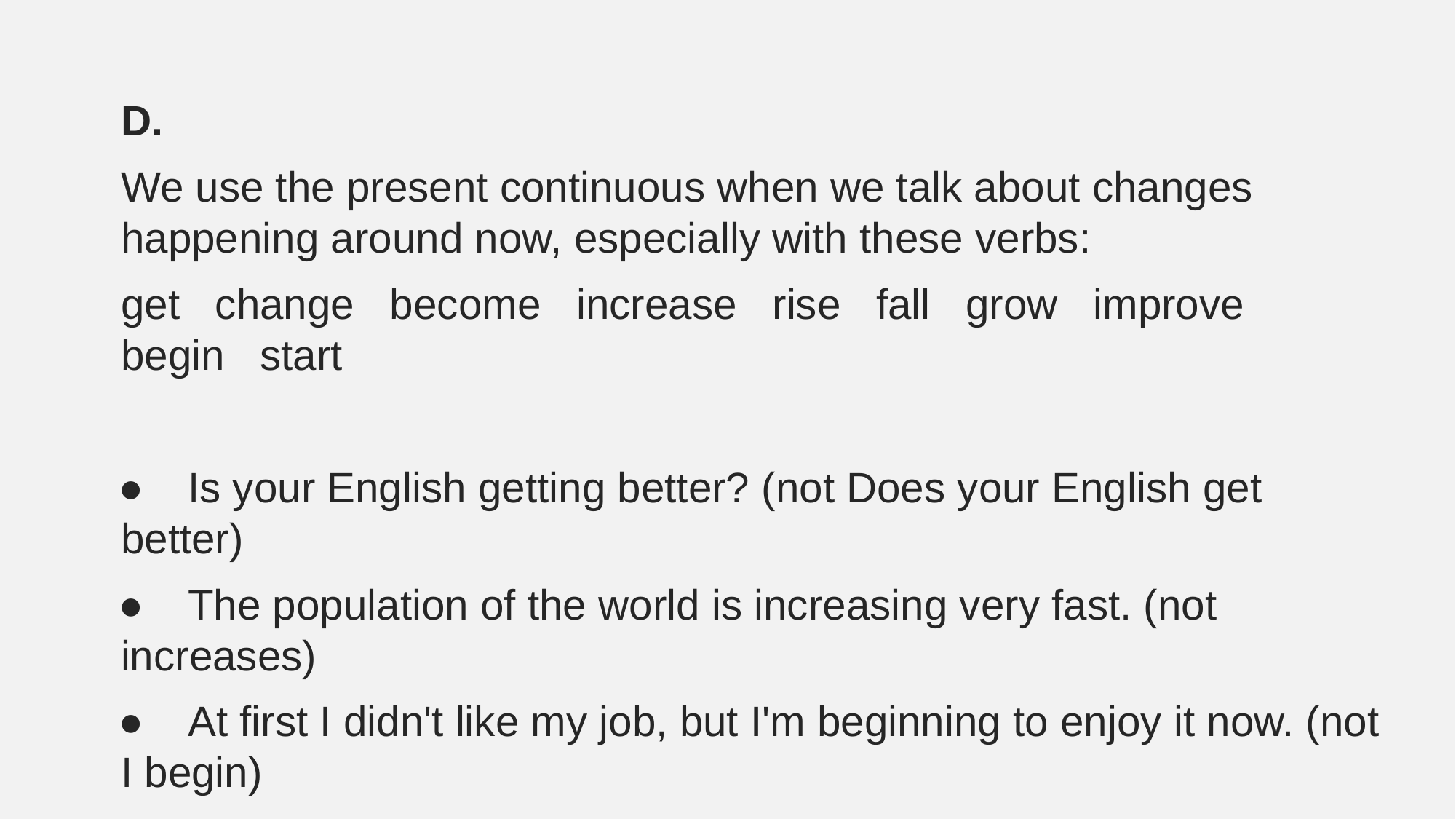

#
D.
We use the present continuous when we talk about changes happening around now, especially with these verbs:
get   change   become   increase   rise   fall   grow   improve   begin   start

⦁    Is your English getting better? (not Does your English get better)
⦁    The population of the world is increasing very fast. (not increases)
⦁    At first I didn't like my job, but I'm beginning to enjoy it now. (not I begin)